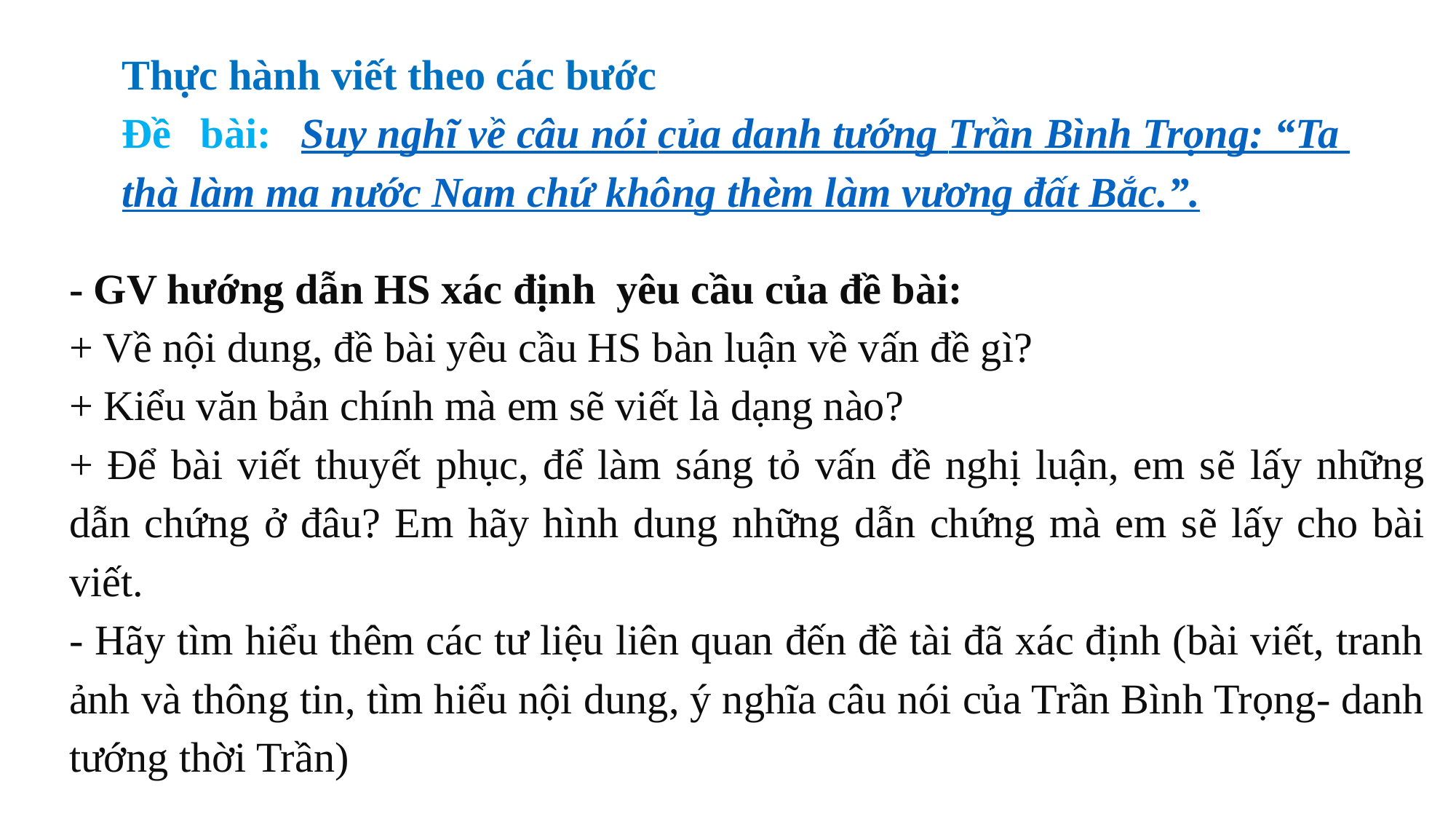

Thực hành viết theo các bước
Đề bài: Suy nghĩ về câu nói của danh tướng Trần Bình Trọng: “Ta thà làm ma nước Nam chứ không thèm làm vương đất Bắc.”.
- GV hướng dẫn HS xác định  yêu cầu của đề bài:
+ Về nội dung, đề bài yêu cầu HS bàn luận về vấn đề gì?
+ Kiểu văn bản chính mà em sẽ viết là dạng nào?
+ Để bài viết thuyết phục, để làm sáng tỏ vấn đề nghị luận, em sẽ lấy những dẫn chứng ở đâu? Em hãy hình dung những dẫn chứng mà em sẽ lấy cho bài viết.
- Hãy tìm hiểu thêm các tư liệu liên quan đến đề tài đã xác định (bài viết, tranh ảnh và thông tin, tìm hiểu nội dung, ý nghĩa câu nói của Trần Bình Trọng- danh tướng thời Trần)